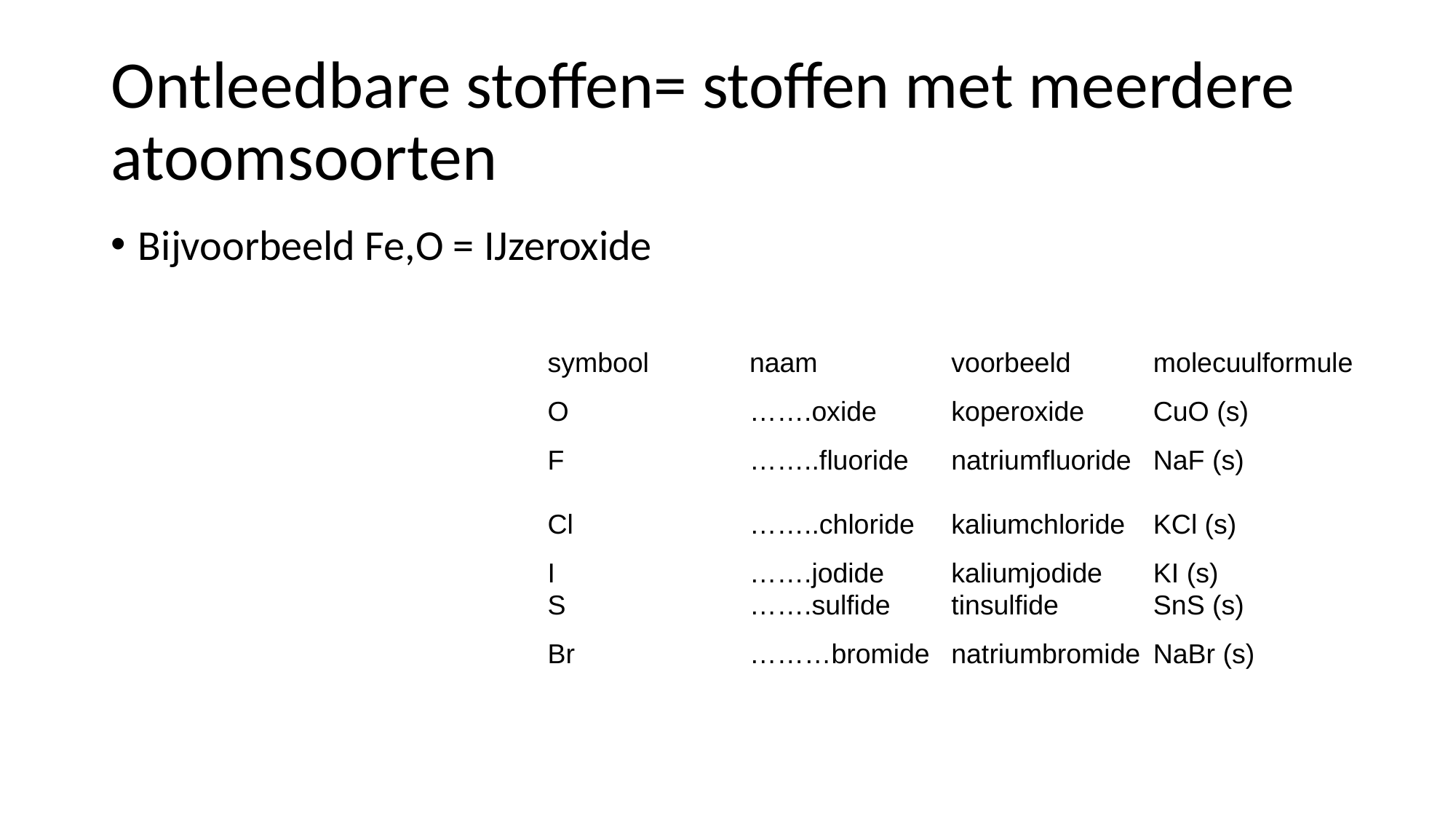

# Ontleedbare stoffen= stoffen met meerdere atoomsoorten
Bijvoorbeeld Fe,O = IJzeroxide
| symbool | naam | voorbeeld | molecuulformule |
| --- | --- | --- | --- |
| O | …….oxide | koperoxide | CuO (s) |
| F | ……..fluoride | natriumfluoride | NaF (s) |
| Cl | ……..chloride | kaliumchloride | KCl (s) |
| I | …….jodide | kaliumjodide | KI (s) |
| S | …….sulfide | tinsulfide | SnS (s) |
| Br | ………bromide | natriumbromide | NaBr (s) |